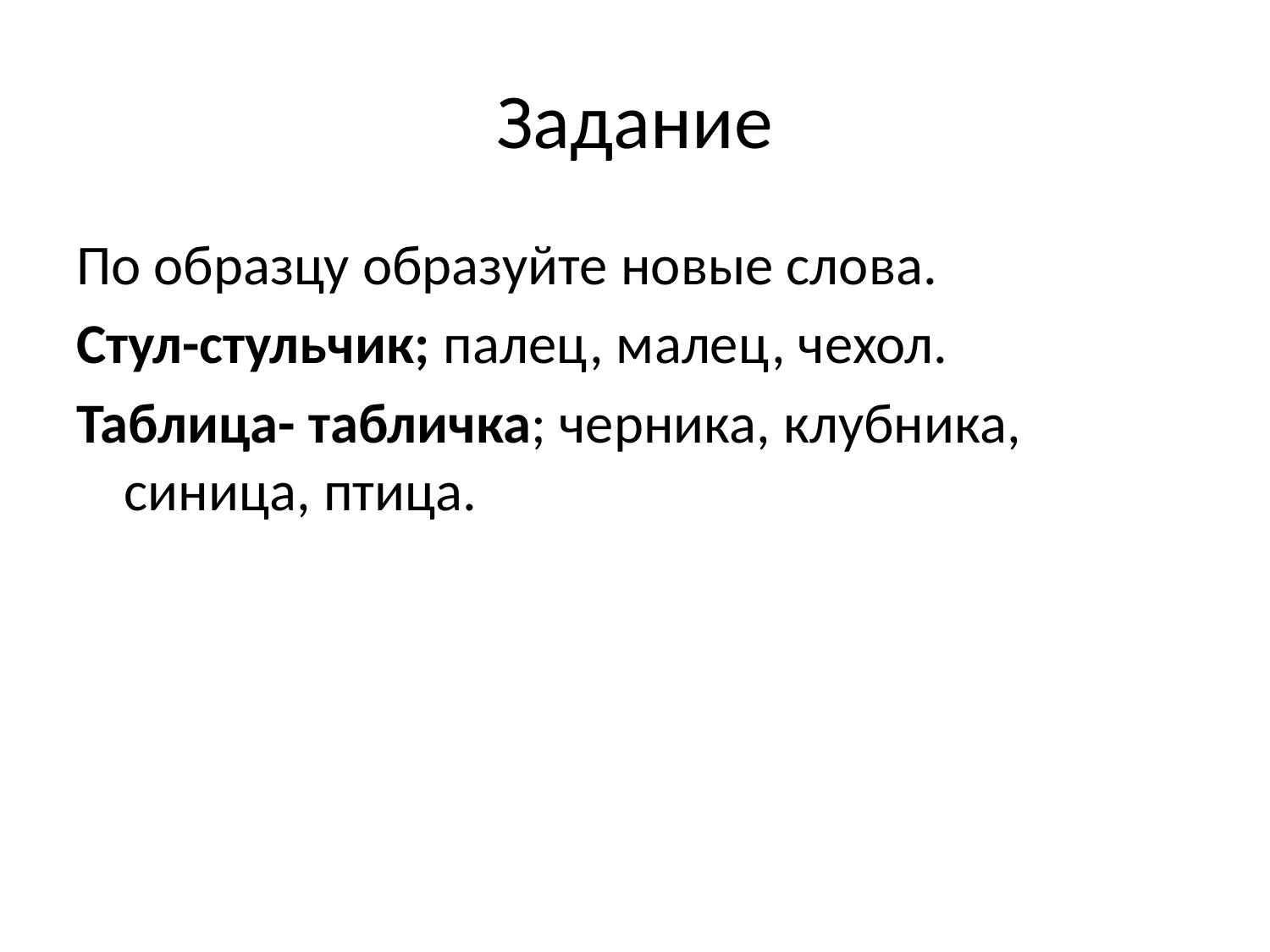

# Задание
По образцу образуйте новые слова.
Стул-стульчик; палец, малец, чехол.
Таблица- табличка; черника, клубника, синица, птица.